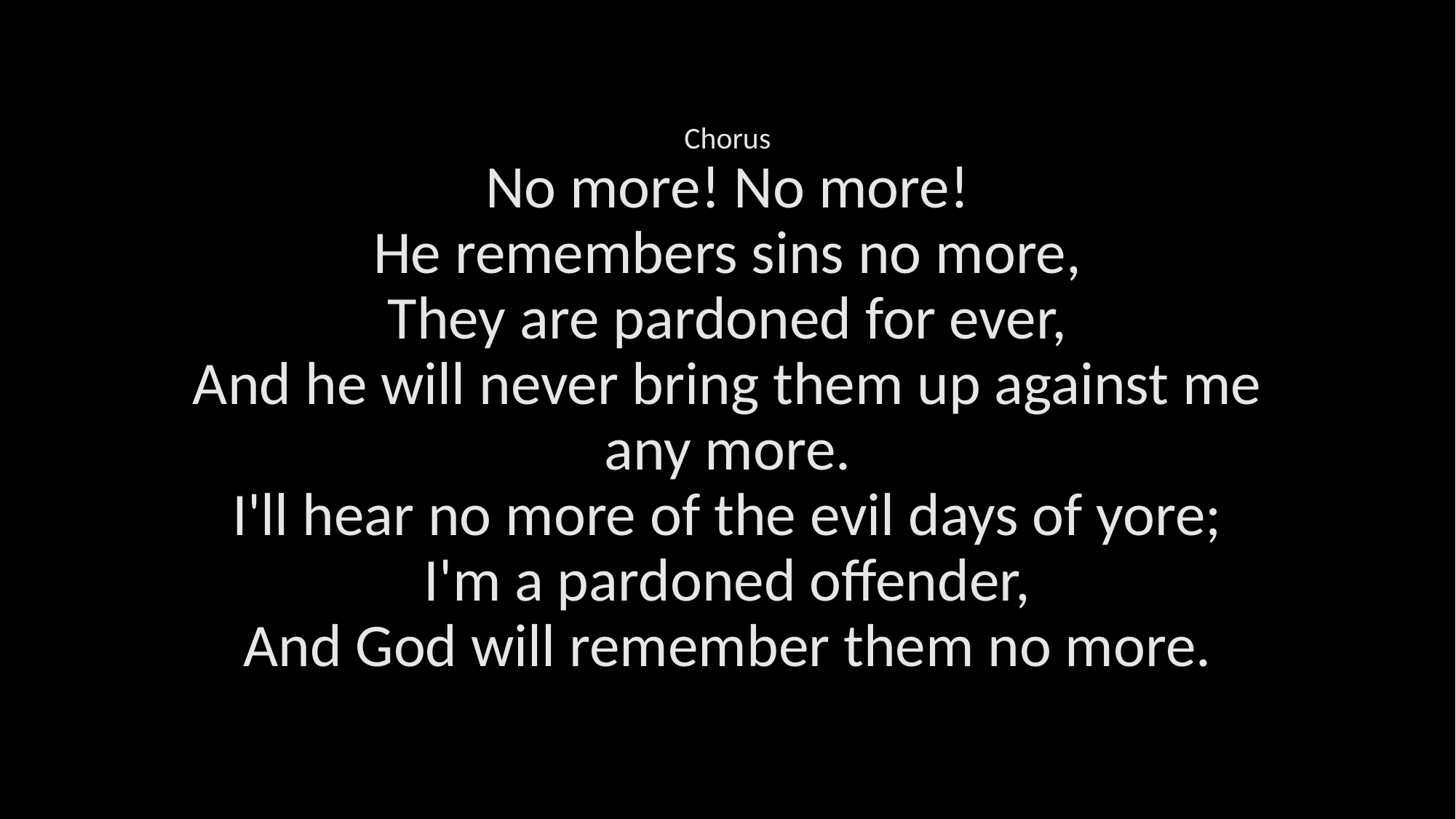

Chorus
No more! No more!
He remembers sins no more,
They are pardoned for ever,
And he will never bring them up against me any more.
I'll hear no more of the evil days of yore;
I'm a pardoned offender,
And God will remember them no more.